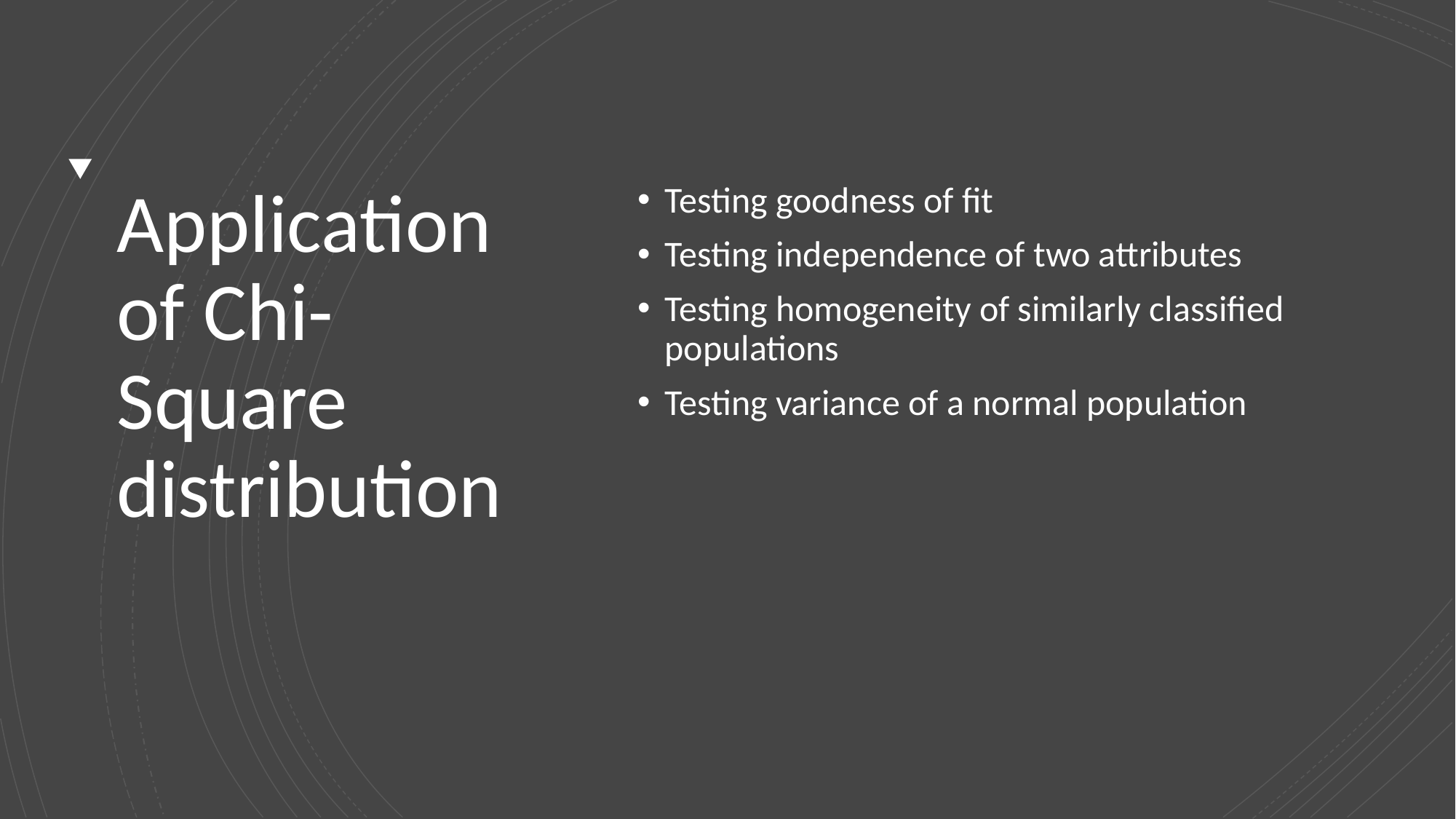

# Application of Chi-Square distribution
Testing goodness of fit
Testing independence of two attributes
Testing homogeneity of similarly classified populations
Testing variance of a normal population